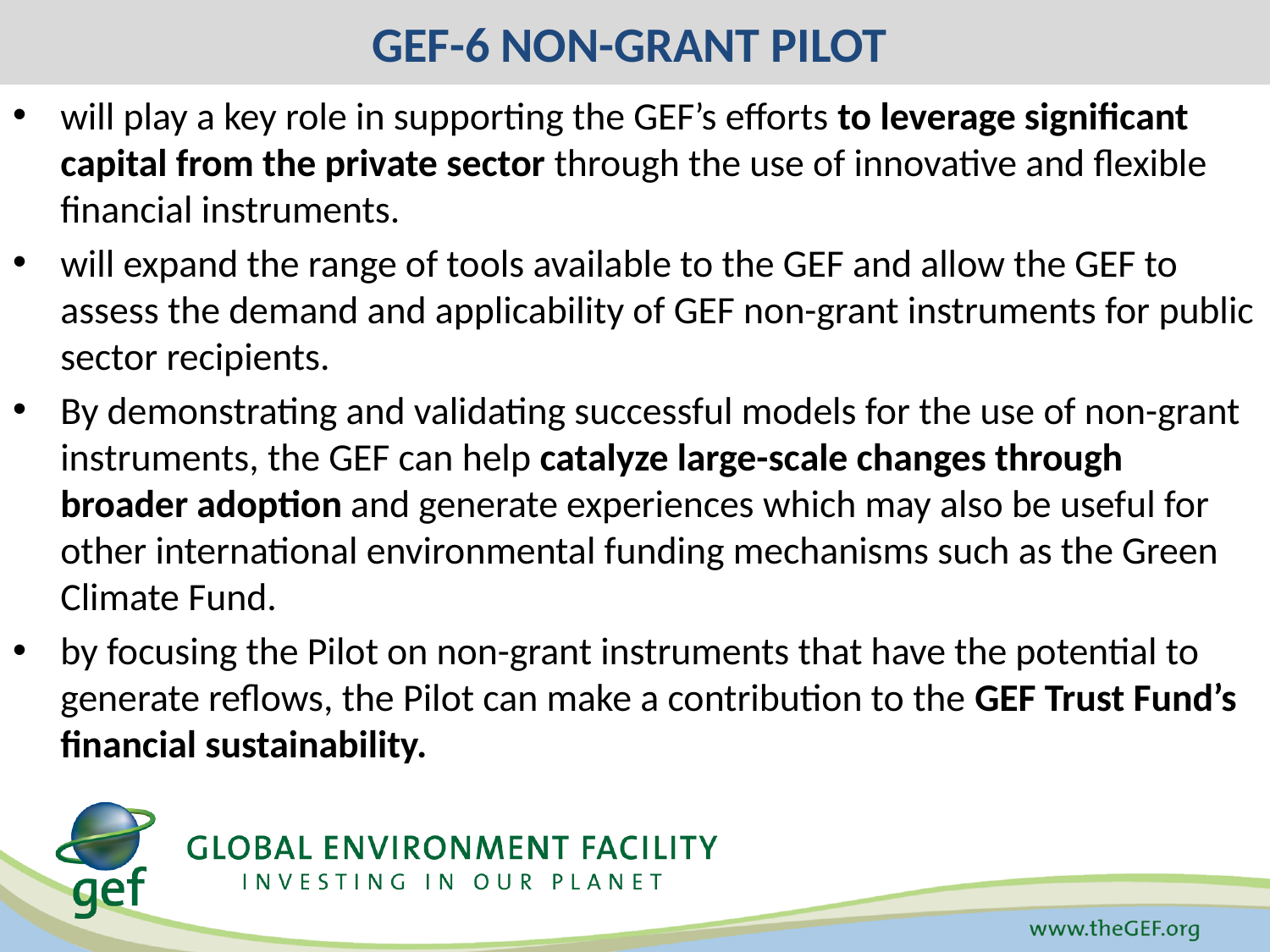

# GEF-6 NON-GRANT PILOT
will play a key role in supporting the GEF’s efforts to leverage significant capital from the private sector through the use of innovative and flexible financial instruments.
will expand the range of tools available to the GEF and allow the GEF to assess the demand and applicability of GEF non-grant instruments for public sector recipients.
By demonstrating and validating successful models for the use of non-grant instruments, the GEF can help catalyze large-scale changes through broader adoption and generate experiences which may also be useful for other international environmental funding mechanisms such as the Green Climate Fund.
by focusing the Pilot on non-grant instruments that have the potential to generate reflows, the Pilot can make a contribution to the GEF Trust Fund’s financial sustainability.